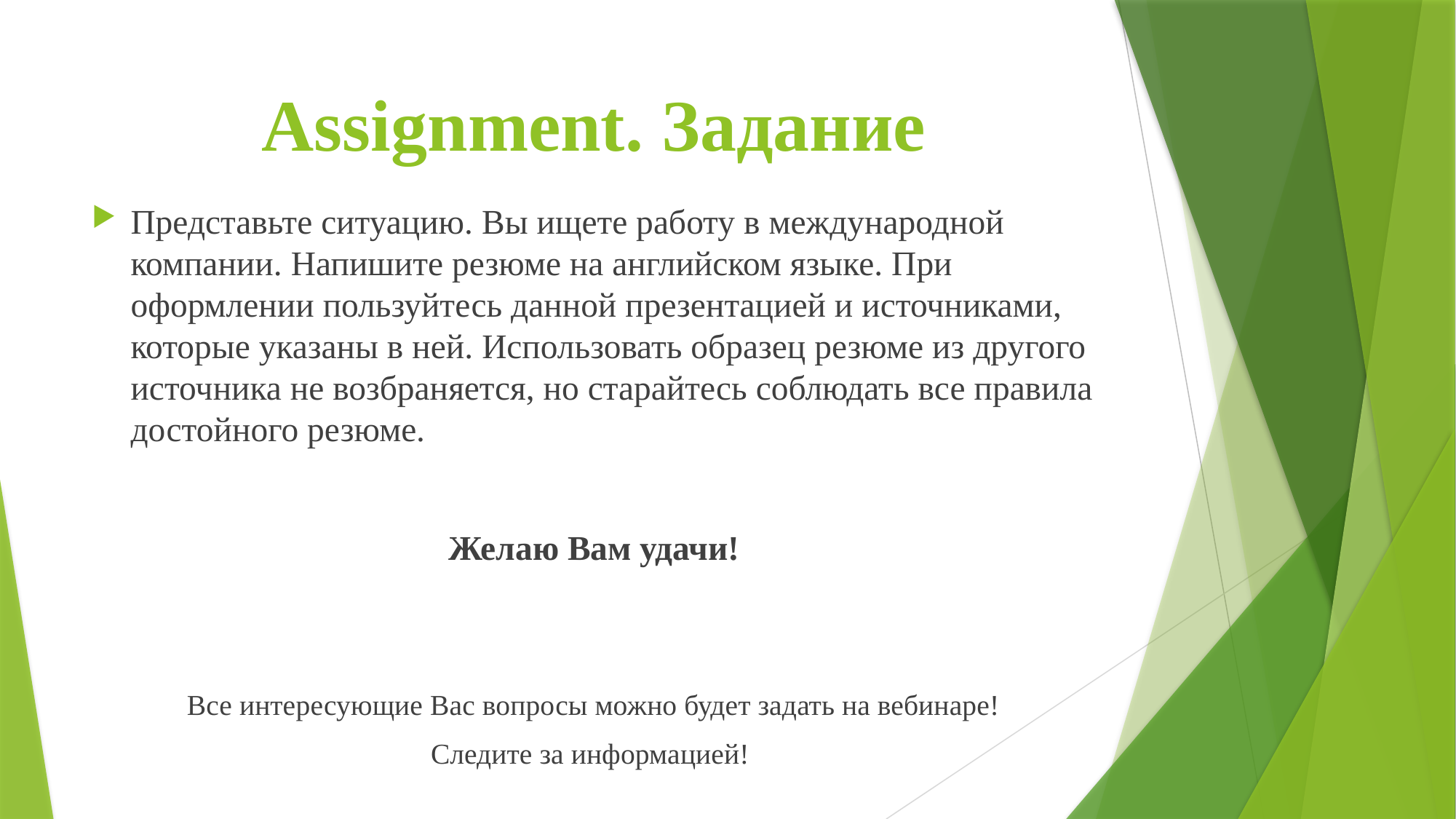

# Assignment. Задание
Представьте ситуацию. Вы ищете работу в международной компании. Напишите резюме на английском языке. При оформлении пользуйтесь данной презентацией и источниками, которые указаны в ней. Использовать образец резюме из другого источника не возбраняется, но старайтесь соблюдать все правила достойного резюме.

Желаю Вам удачи!

Все интересующие Вас вопросы можно будет задать на вебинаре!
Следите за информацией!